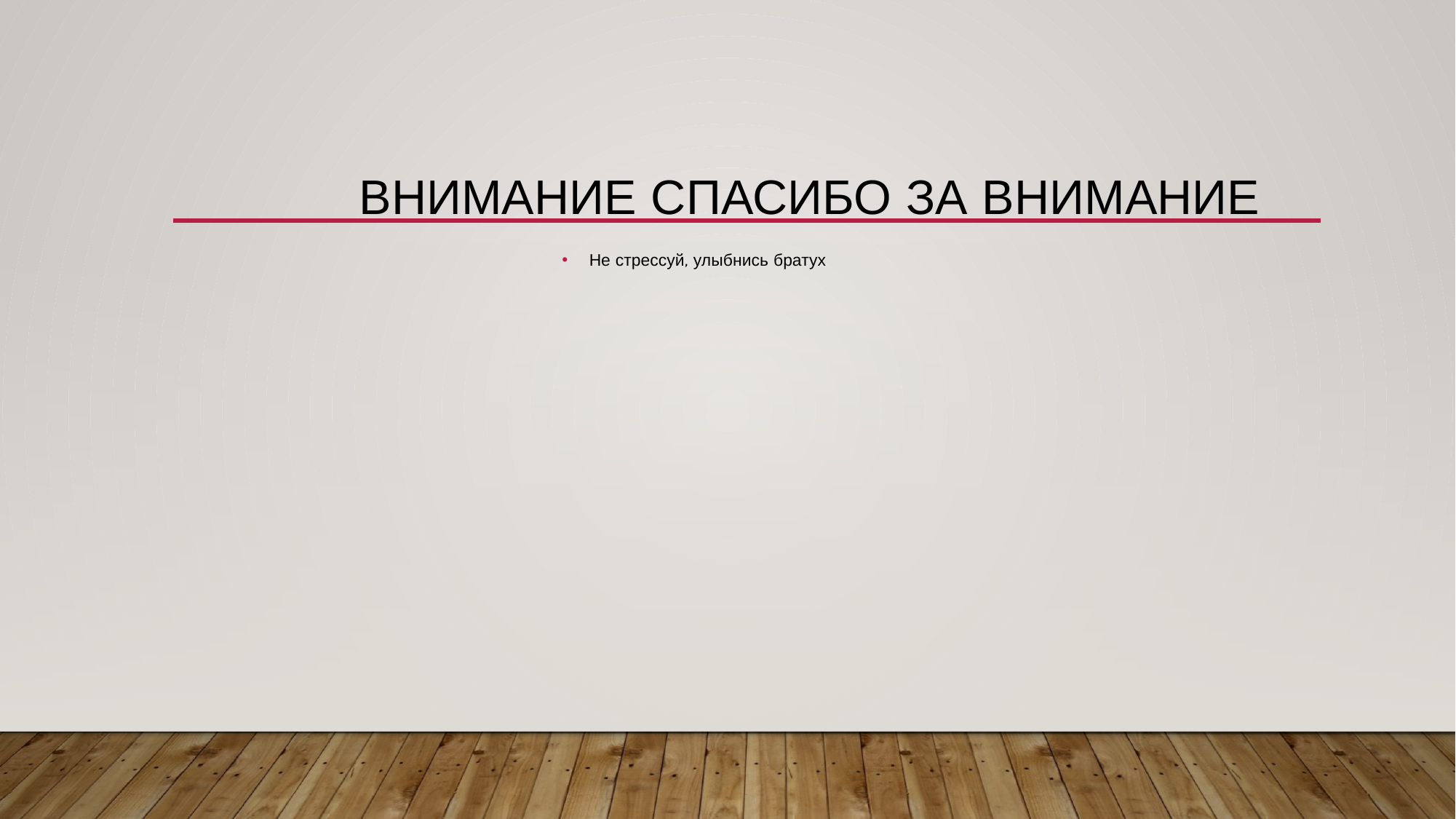

# Внимание спасибо за внимание
Не стрессуй, улыбнись братух